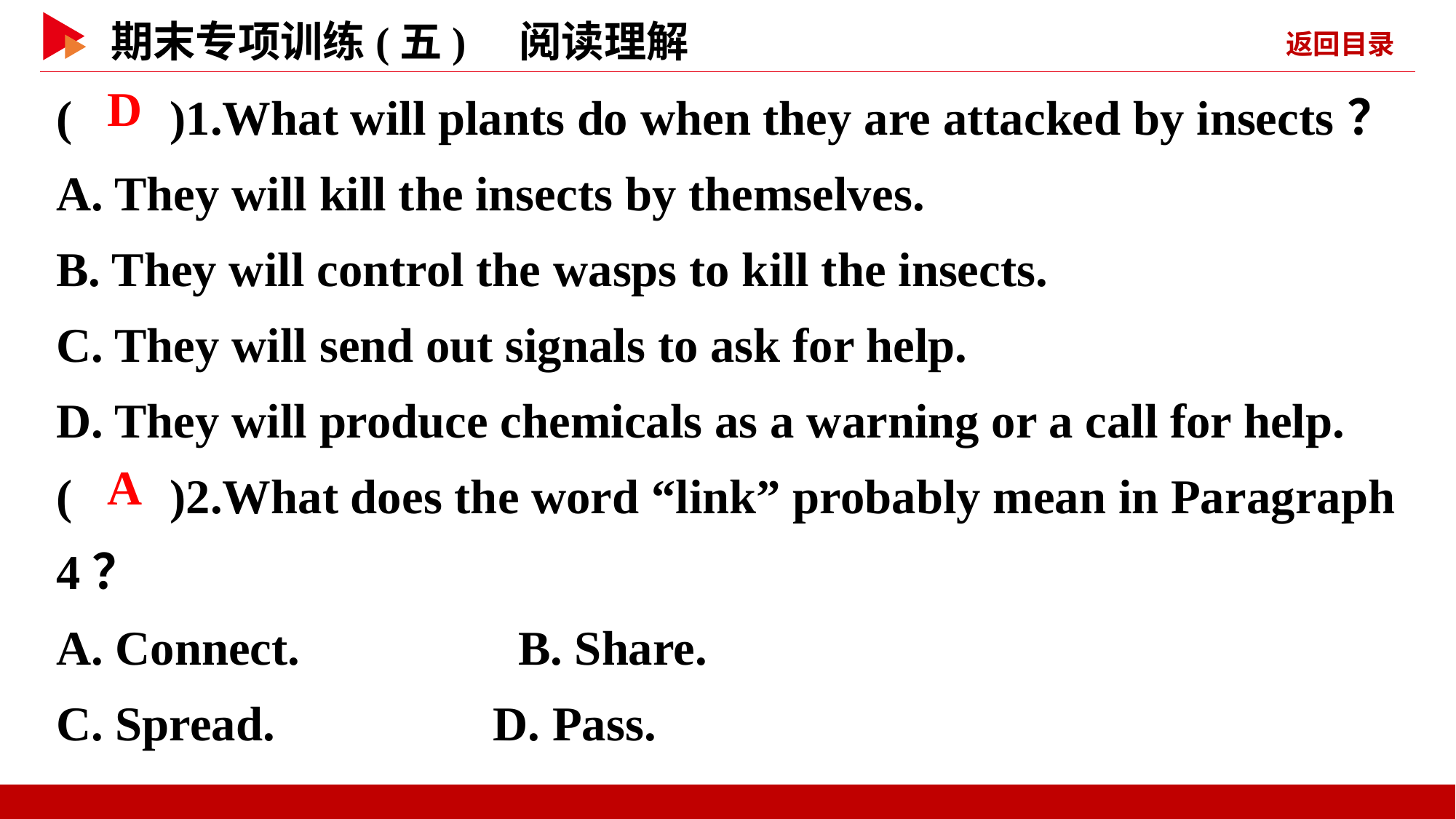

(        )1.What will plants do when they are attacked by insects？
A. They will kill the insects by themselves.
B. They will control the wasps to kill the insects.
C. They will send out signals to ask for help.
D. They will produce chemicals as a warning or a call for help.
(        )2.What does the word “link” probably mean in Paragraph 4？
A. Connect.　　　　B. Share.
C. Spread.	         D. Pass.
   D
   A